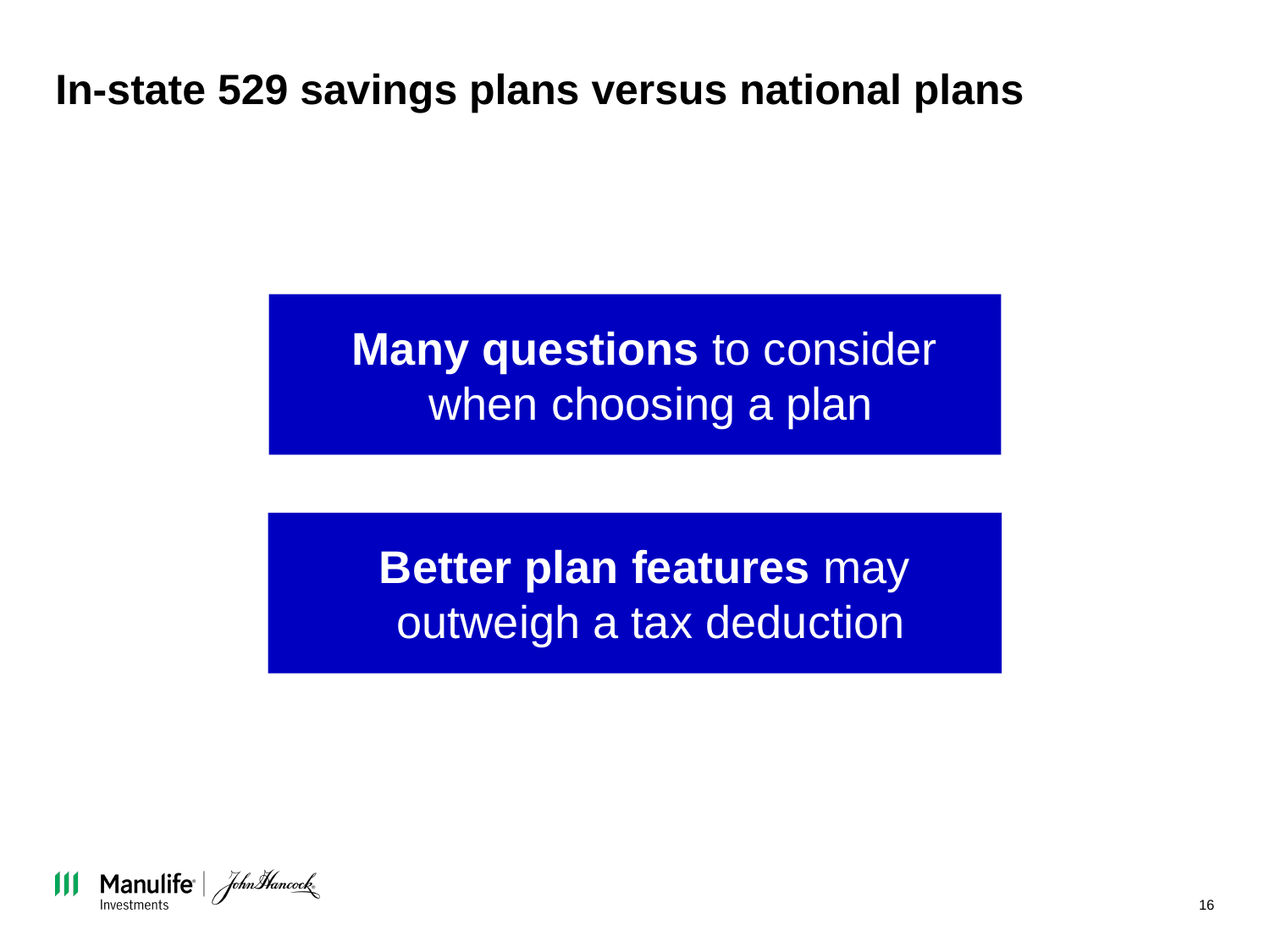

# In-state 529 savings plans versus national plans
Many questions to consider
when choosing a plan
Better plan features may
outweigh a tax deduction
16
THIS MATERIAL IS FOR INSTITUTIONAL/BROKER-DEALER USE ONLY. NOT FOR DISTRIBUTION OR USE WITH THE PUBLIC.